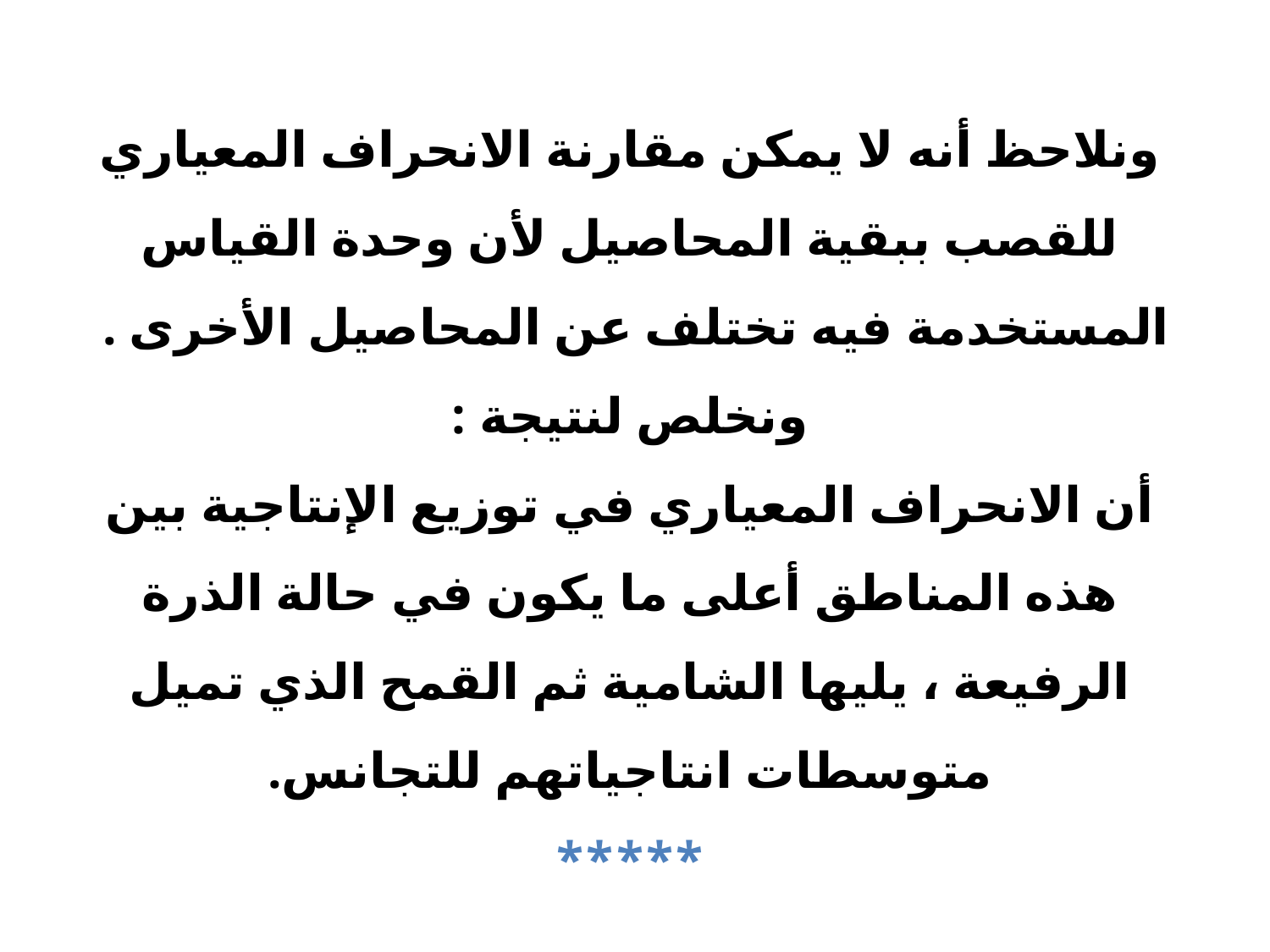

# ونلاحظ أنه لا يمكن مقارنة الانحراف المعياري للقصب ببقية المحاصيل لأن وحدة القياس المستخدمة فيه تختلف عن المحاصيل الأخرى . ونخلص لنتيجة : أن الانحراف المعياري في توزيع الإنتاجية بين هذه المناطق أعلى ما يكون في حالة الذرة الرفيعة ، يليها الشامية ثم القمح الذي تميل متوسطات انتاجياتهم للتجانس. *****